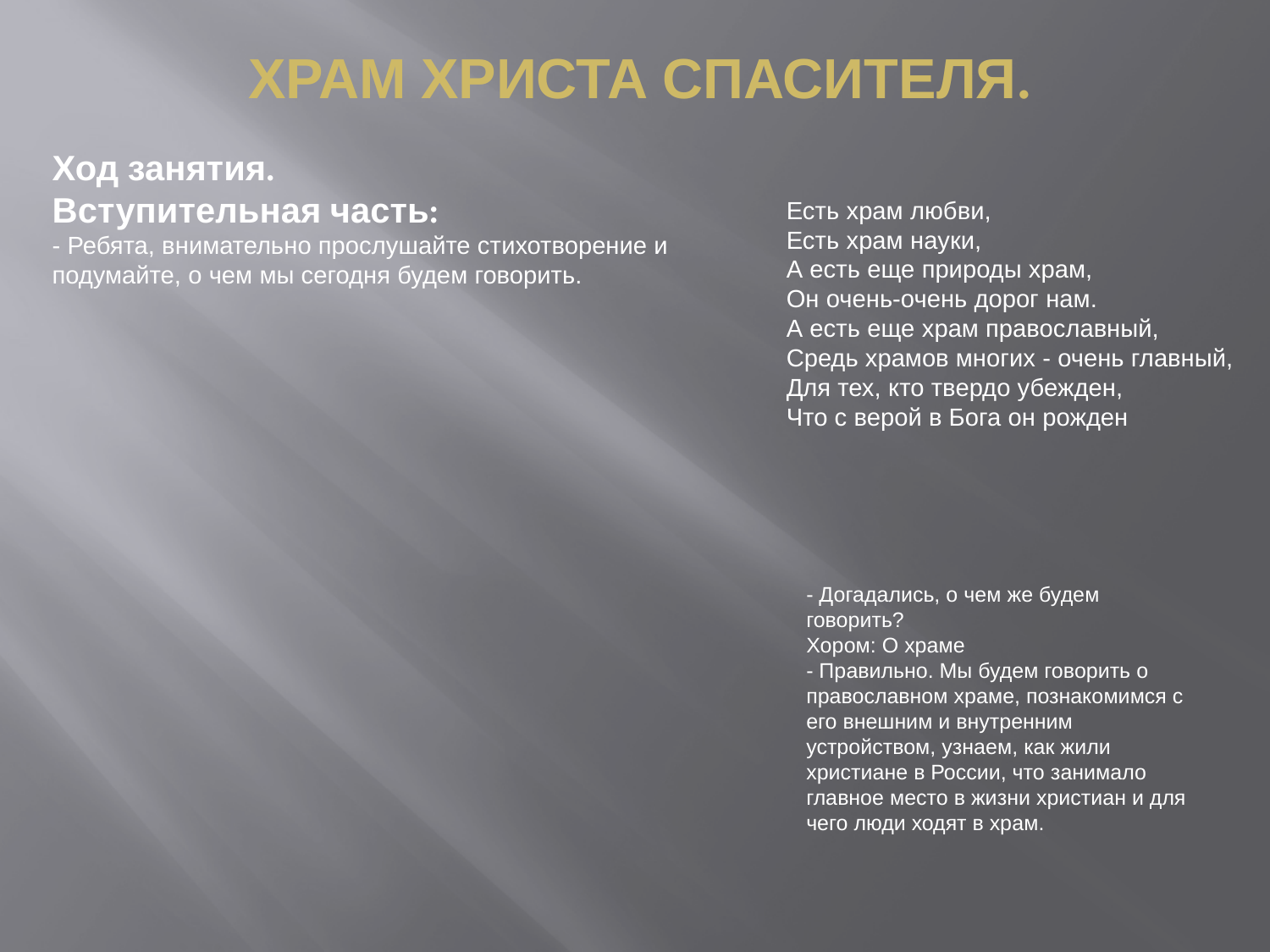

Храм Христа Спасителя.

Ход занятия.
Вступительная часть:
- Ребята, внимательно прослушайте стихотворение и подумайте, о чем мы сегодня будем говорить.
Есть храм любви,
Есть храм науки,
А есть еще природы храм,
Он очень-очень дорог нам.
А есть еще храм православный,
Средь храмов многих - очень главный,
Для тех, кто твердо убежден,
Что с верой в Бога он рожден
- Догадались, о чем же будем говорить?
Хором: О храме
- Правильно. Мы будем говорить о православном храме, познакомимся с его внешним и внутренним устройством, узнаем, как жили христиане в России, что занимало главное место в жизни христиан и для чего люди ходят в храм.